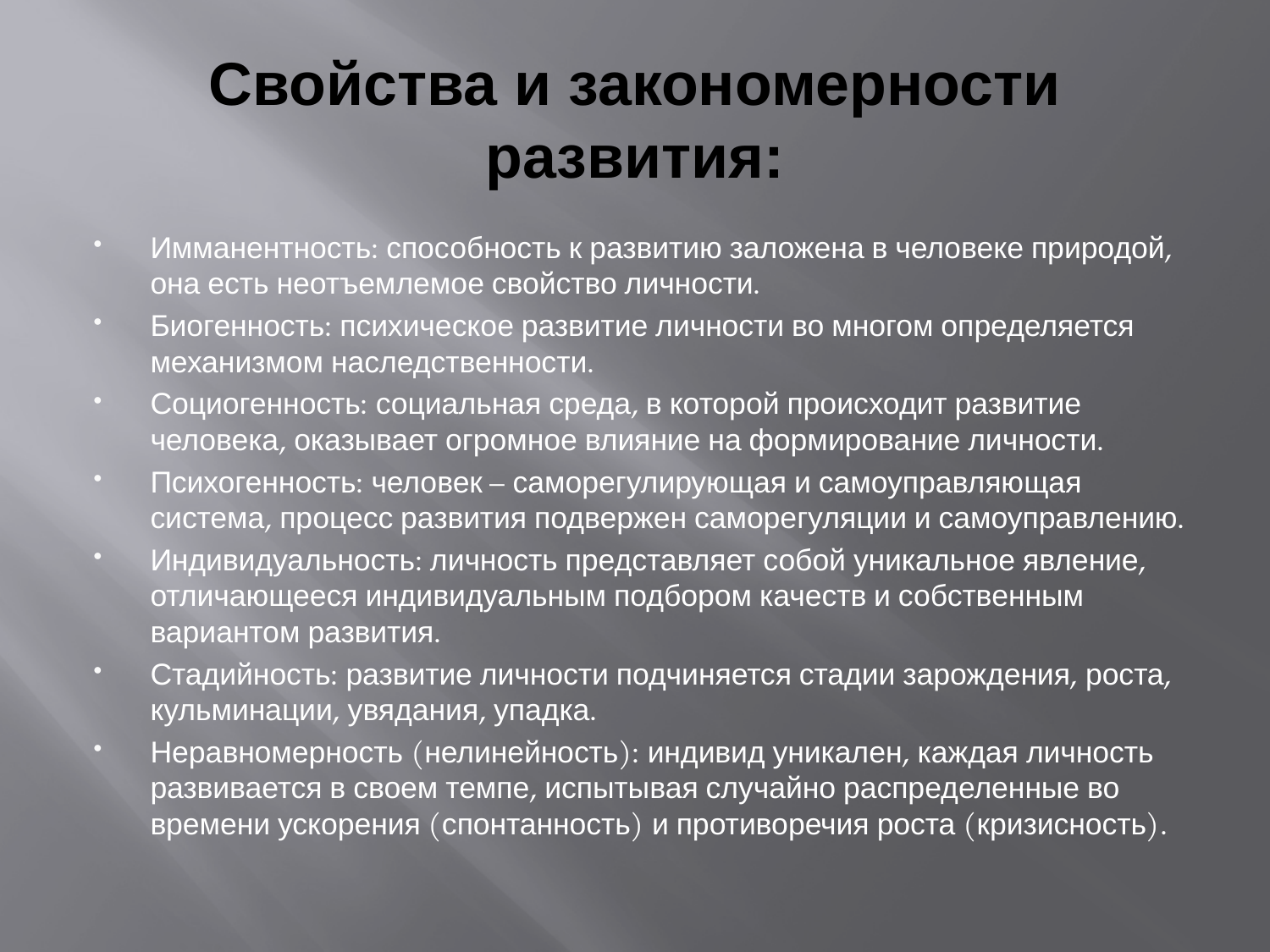

# Свойства и закономерности развития:
Имманентность: способность к развитию заложена в человеке природой, она есть неотъемлемое свойство личности.
Биогенность: психическое развитие личности во многом определяется механизмом наследственности.
Социогенность: социальная среда, в которой происходит развитие человека, оказывает огромное влияние на формирование личности.
Психогенность: человек – саморегулирующая и самоуправляющая система, процесс развития подвержен саморегуляции и самоуправлению.
Индивидуальность: личность представляет собой уникальное явление, отличающееся индивидуальным подбором качеств и собственным вариантом развития.
Стадийность: развитие личности подчиняется стадии зарождения, роста, кульминации, увядания, упадка.
Неравномерность (нелинейность): индивид уникален, каждая личность развивается в своем темпе, испытывая случайно распределенные во времени ускорения (спонтанность) и противоречия роста (кризисность).